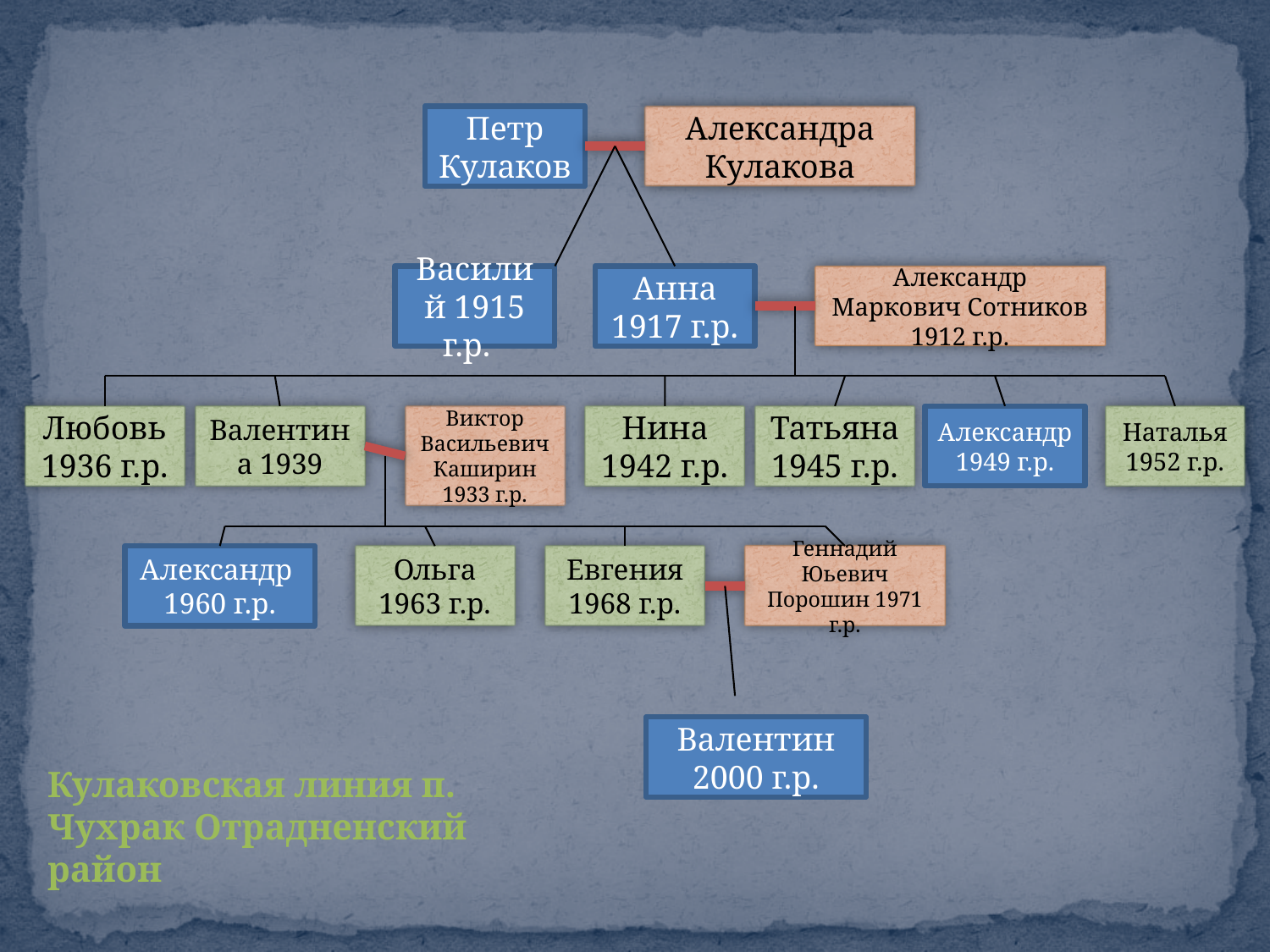

Петр Кулаков
Александра Кулакова
Василий 1915 г.р.
Анна 1917 г.р.
Александр Маркович Сотников 1912 г.р.
Любовь 1936 г.р.
Валентина 1939
Виктор Васильевич Каширин 1933 г.р.
Нина 1942 г.р.
Татьяна 1945 г.р.
Александр 1949 г.р.
Наталья 1952 г.р.
Александр  1960 г.р.
Ольга 1963 г.р.
Евгения 1968 г.р.
Геннадий Юьевич Порошин 1971 г.р.
Валентин 2000 г.р.
Кулаковская линия п. Чухрак Отрадненский район